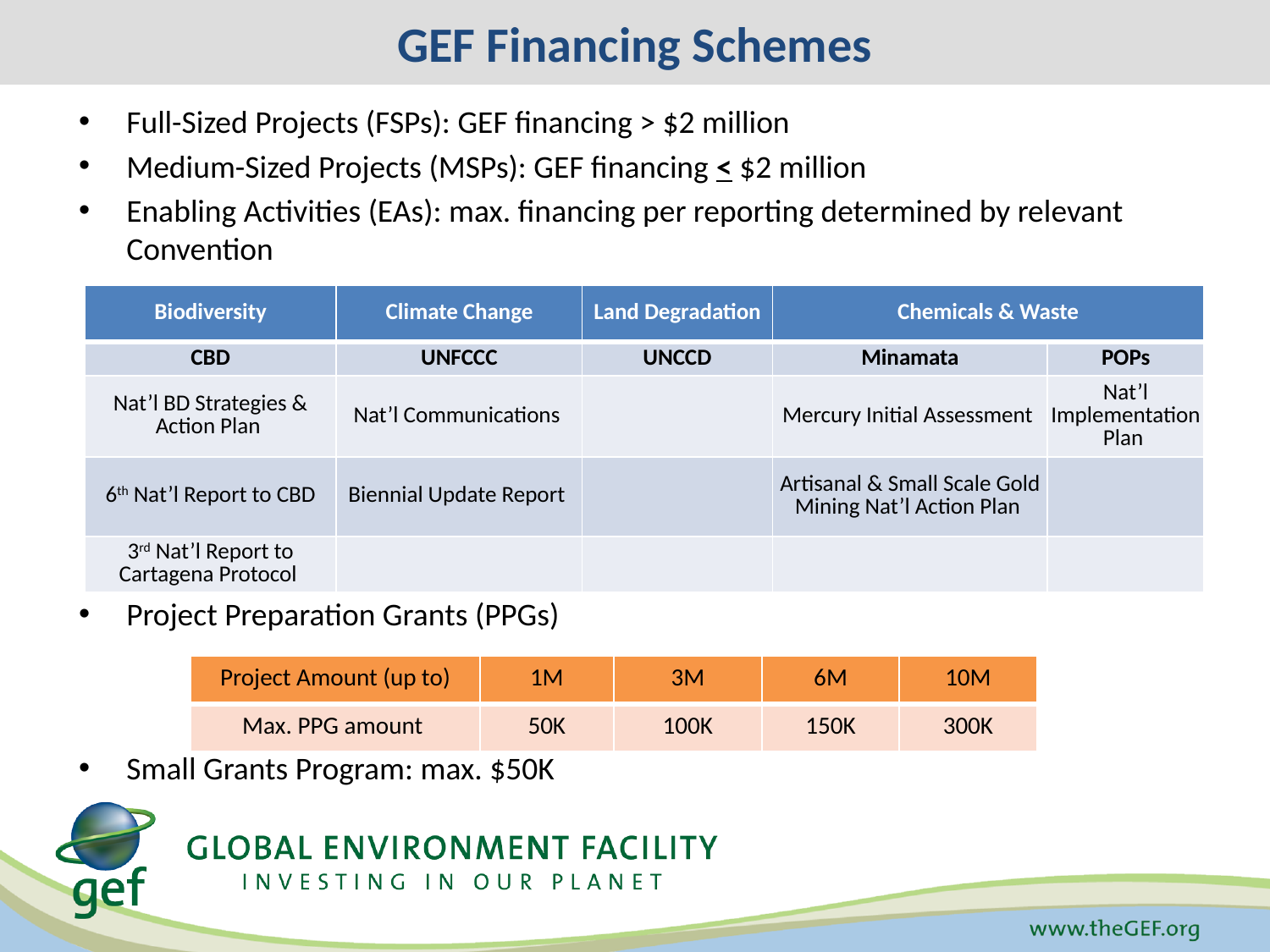

GEF Financing Schemes
Full-Sized Projects (FSPs): GEF financing > $2 million
Medium-Sized Projects (MSPs): GEF financing < $2 million
Enabling Activities (EAs): max. financing per reporting determined by relevant Convention

Project Preparation Grants (PPGs)

Small Grants Program: max. $50K

| Biodiversity | Climate Change | Land Degradation | Chemicals & Waste |  |
| --- | --- | --- | --- | --- |
| CBD | UNFCCC | UNCCD | Minamata | POPs |
| Nat’l BD Strategies & Action Plan | Nat’l Communications |  | Mercury Initial Assessment | Nat’l Implementation Plan |
| 6th Nat’l Report to CBD | Biennial Update Report |  | Artisanal & Small Scale Gold Mining Nat’l Action Plan |  |
| 3rd Nat’l Report to Cartagena Protocol |  |  |  |  |
| Project Amount (up to) | 1M | 3M | 6M | 10M |
| --- | --- | --- | --- | --- |
| Max. PPG amount | 50K | 100K | 150K | 300K |